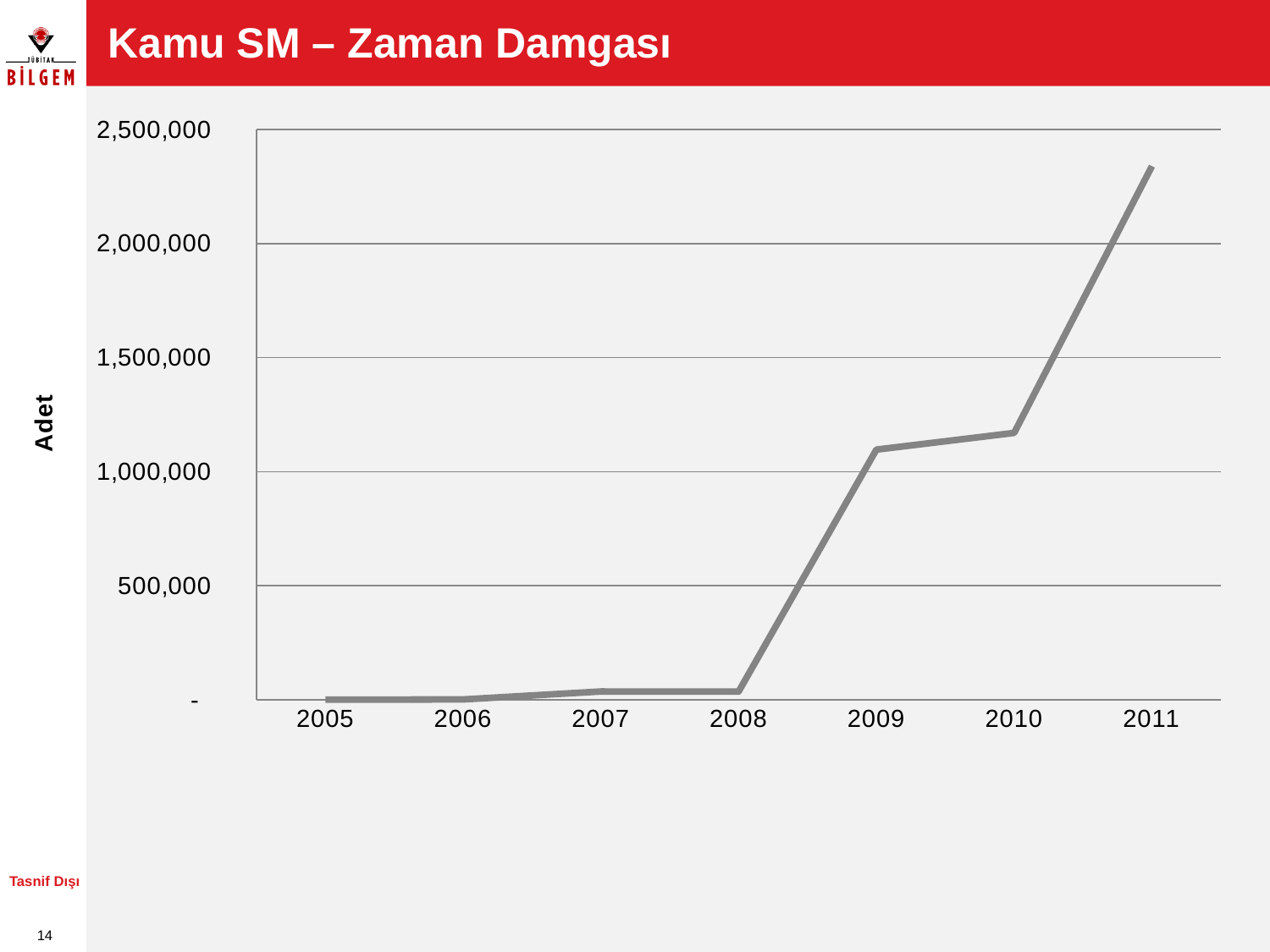

# Kamu SM – Zaman Damgası

### Chart

| Category | Zaman Damgası |
|---|---|
| 2005 | 123.0 |
| 2006 | 1246.0 |
| 2007 | 36019.0 |
| 2008 | 35822.0 |
| 2009 | 1096360.0 |
| 2010 | 1169570.0 |
| 2011 | 2339140.0 |
Tasnif Dışı
14